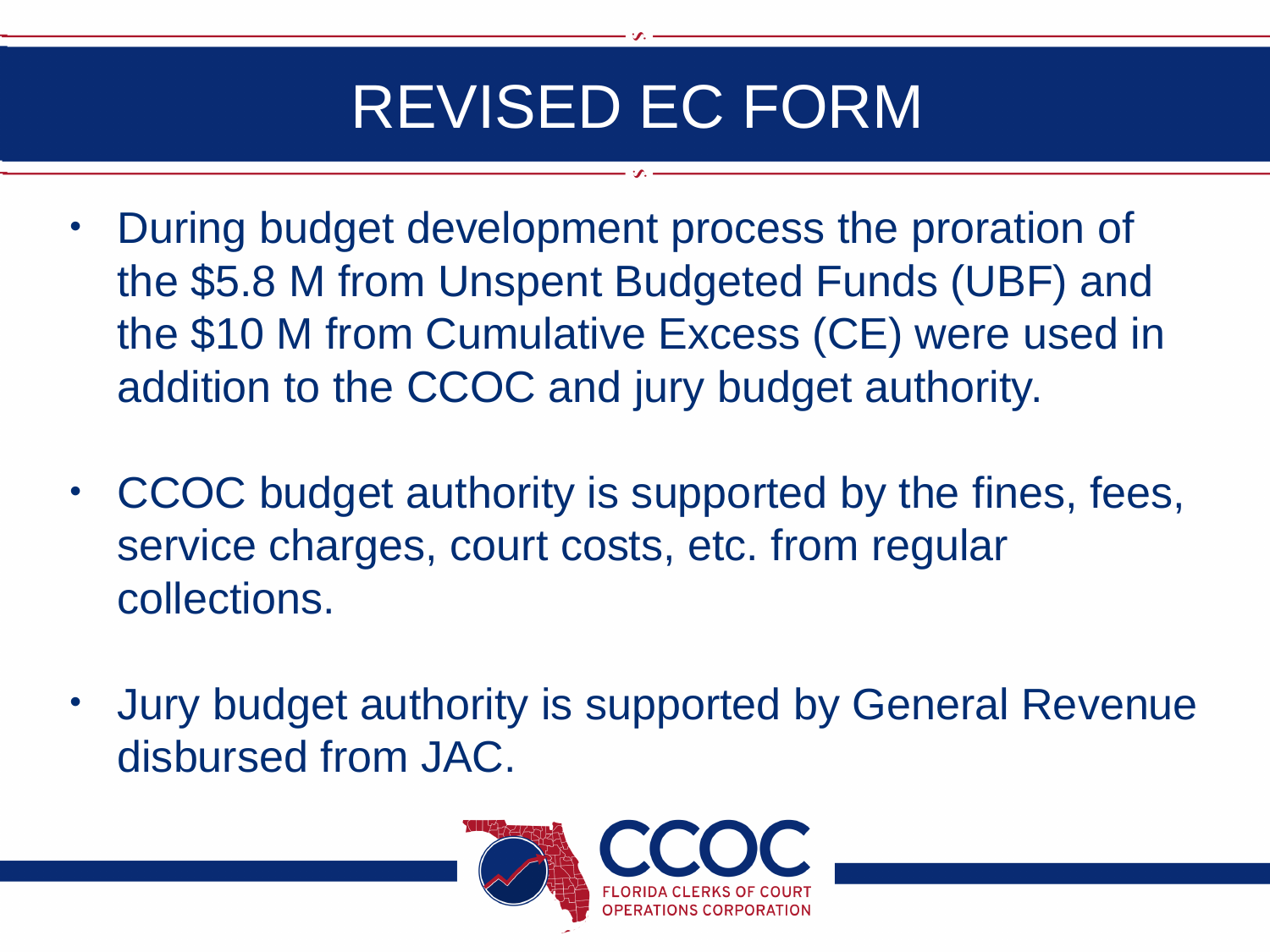

# REVISED EC FORM
During budget development process the proration of the $5.8 M from Unspent Budgeted Funds (UBF) and the $10 M from Cumulative Excess (CE) were used in addition to the CCOC and jury budget authority.

CCOC budget authority is supported by the fines, fees, service charges, court costs, etc. from regular collections.

Jury budget authority is supported by General Revenue disbursed from JAC.